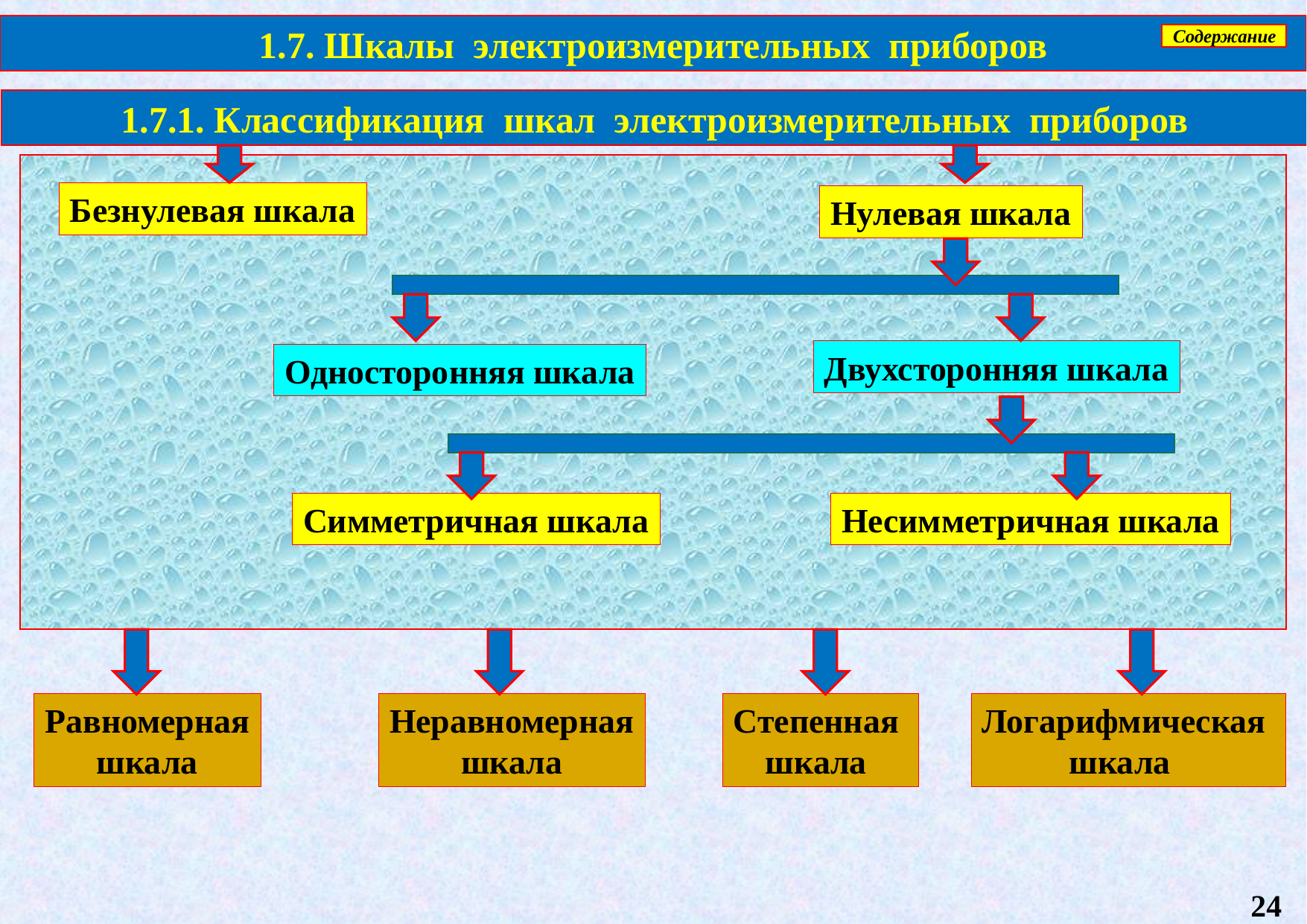

1.7. Шкалы  электроизмерительных  приборов
Содержание
1.7.1. Классификация  шкал  электроизмерительных  приборов

Безнулевая шкала
Нулевая шкала

Двухсторонняя шкала
Односторонняя шкала

Симметричная шкала
Несимметричная шкала

Равномерная
шкала
Неравномерная
шкала
Степенная
шкала
Логарифмическая
шкала
24